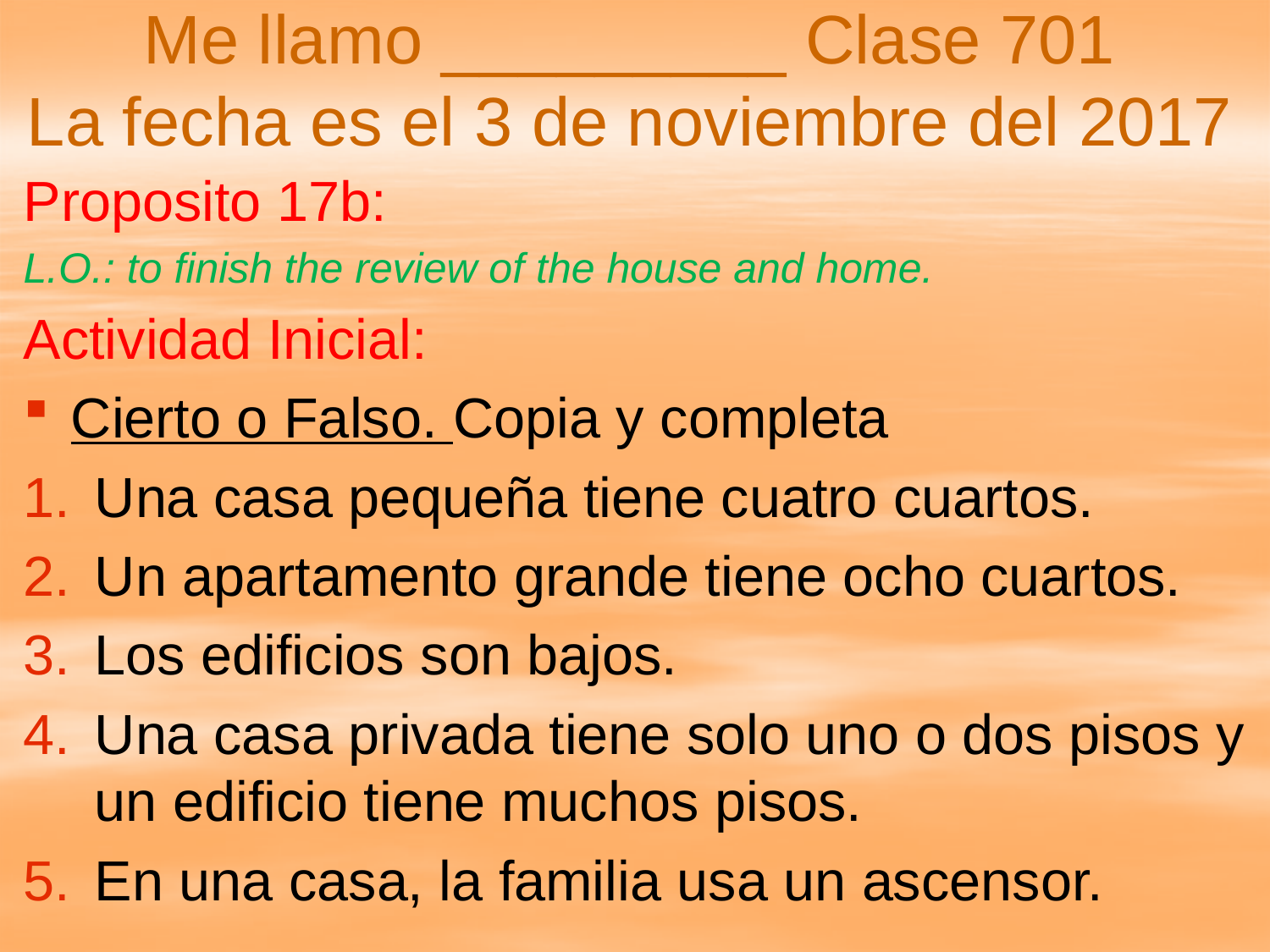

# Me llamo _________ Clase 701 La fecha es el 3 de noviembre del 2017
Proposito 17b:
L.O.: to finish the review of the house and home.
Actividad Inicial:
Cierto o Falso. Copia y completa
Una casa pequeña tiene cuatro cuartos.
Un apartamento grande tiene ocho cuartos.
Los edificios son bajos.
Una casa privada tiene solo uno o dos pisos y un edificio tiene muchos pisos.
En una casa, la familia usa un ascensor.